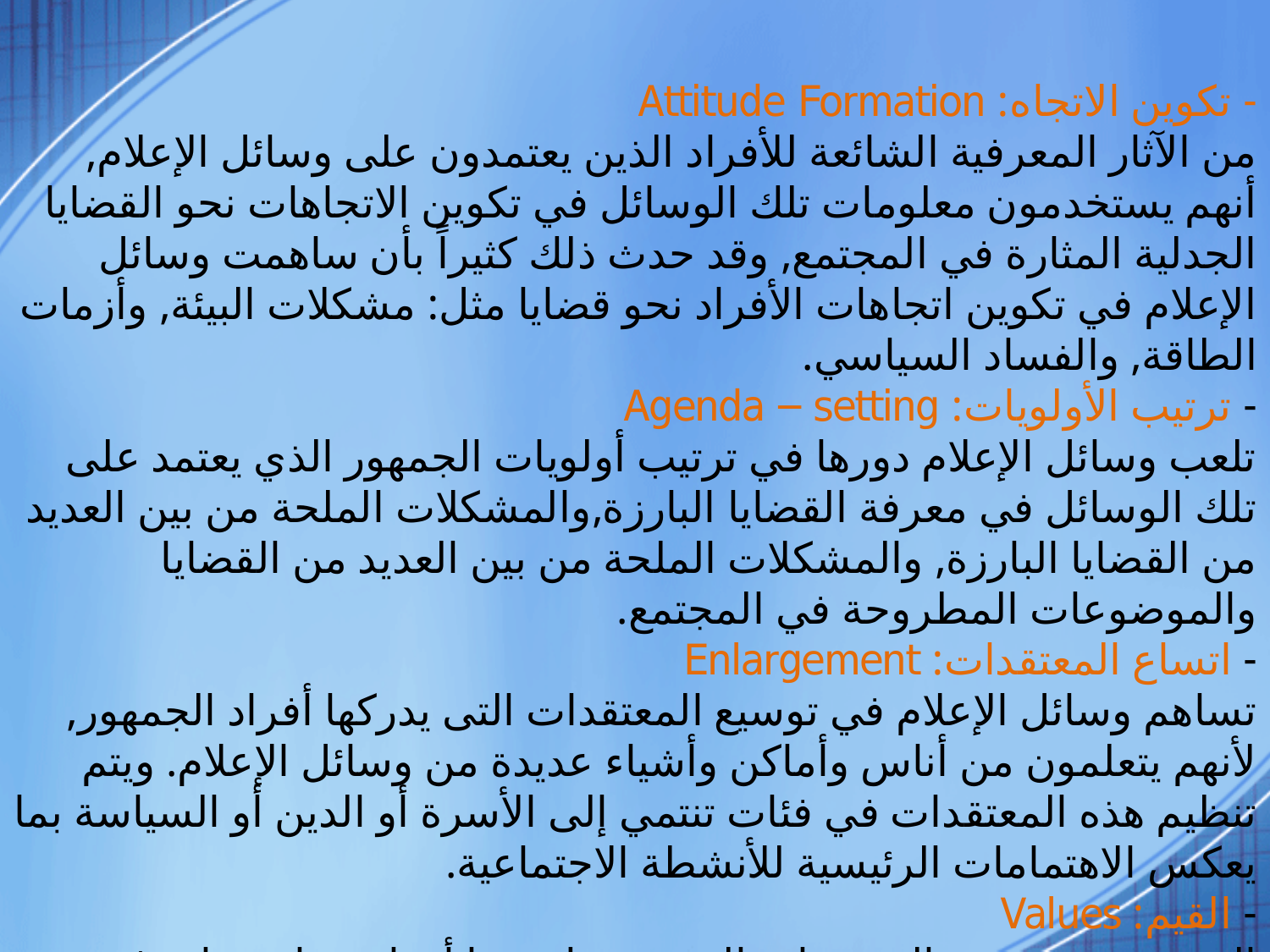

- تكوين الاتجاه: Attitude Formation
من الآثار المعرفية الشائعة للأفراد الذين يعتمدون على وسائل الإعلام, أنهم يستخدمون معلومات تلك الوسائل في تكوين الاتجاهات نحو القضايا الجدلية المثارة في المجتمع, وقد حدث ذلك كثيراً بأن ساهمت وسائل الإعلام في تكوين اتجاهات الأفراد نحو قضايا مثل: مشكلات البيئة, وأزمات الطاقة, والفساد السياسي.
- ترتيب الأولويات: Agenda – setting
تلعب وسائل الإعلام دورها في ترتيب أولويات الجمهور الذي يعتمد على تلك الوسائل في معرفة القضايا البارزة,والمشكلات الملحة من بين العديد من القضايا البارزة, والمشكلات الملحة من بين العديد من القضايا والموضوعات المطروحة في المجتمع.
- اتساع المعتقدات: Enlargement
تساهم وسائل الإعلام في توسيع المعتقدات التى يدركها أفراد الجمهور, لأنهم يتعلمون من أناس وأماكن وأشياء عديدة من وسائل الإعلام. ويتم تنظيم هذه المعتقدات في فئات تنتمي إلى الأسرة أو الدين أو السياسة بما يعكس الاهتمامات الرئيسية للأنشطة الاجتماعية.
- القيم: Values
القيم هي مجموعة المعتقدات التى يشترك فيها أفراد جماعة ما يرغبون في ترويجها والحفاظ عليها مثل:الأمانة – الحرية – المساواة – التسامح, وتقوم وسائل الإعلام بدور كبير في توضيح أهمية القيم